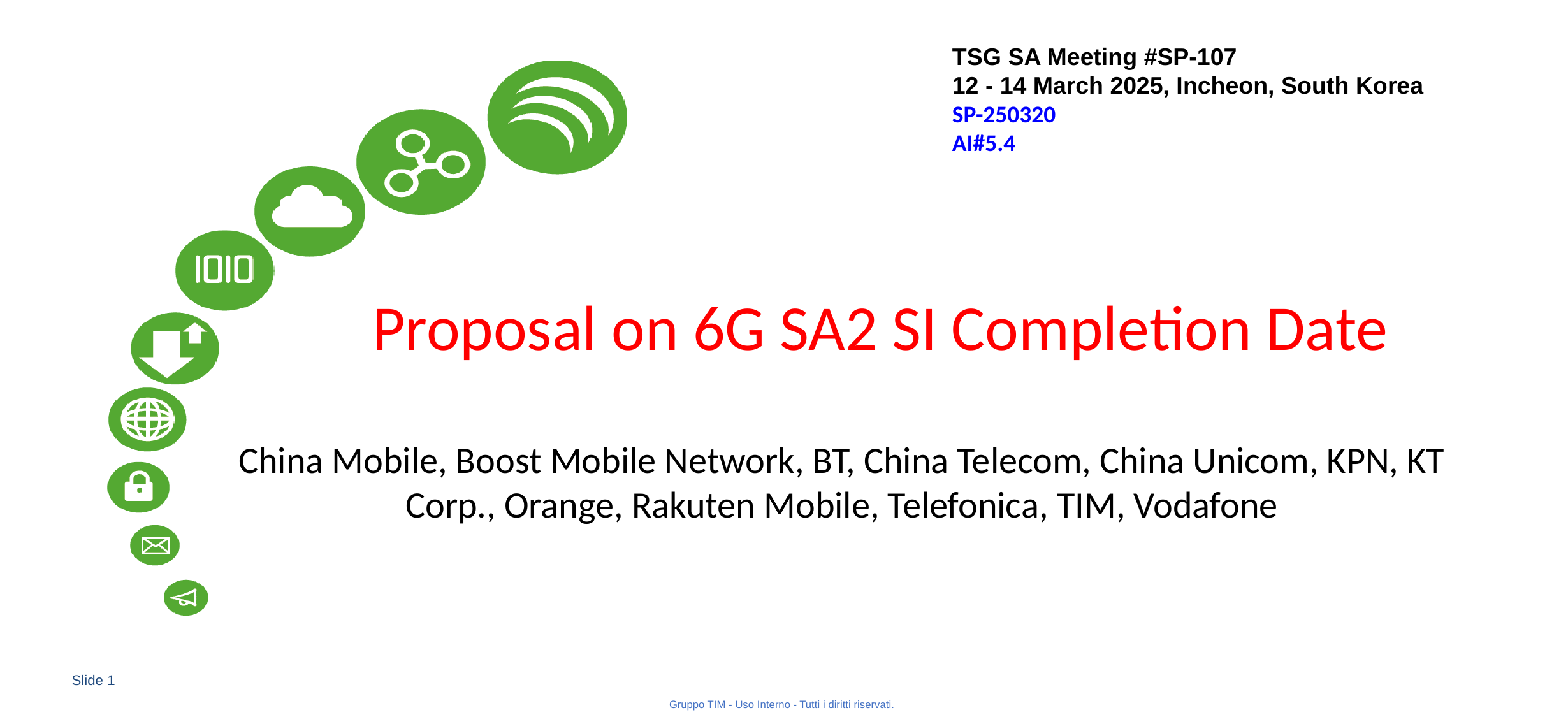

TSG SA Meeting #SP-107
12 - 14 March 2025, Incheon, South Korea
SP-250320
AI#5.4
# Proposal on 6G SA2 SI Completion Date
China Mobile, Boost Mobile Network, BT, China Telecom, China Unicom, KPN, KT Corp., Orange, Rakuten Mobile, Telefonica, TIM, Vodafone